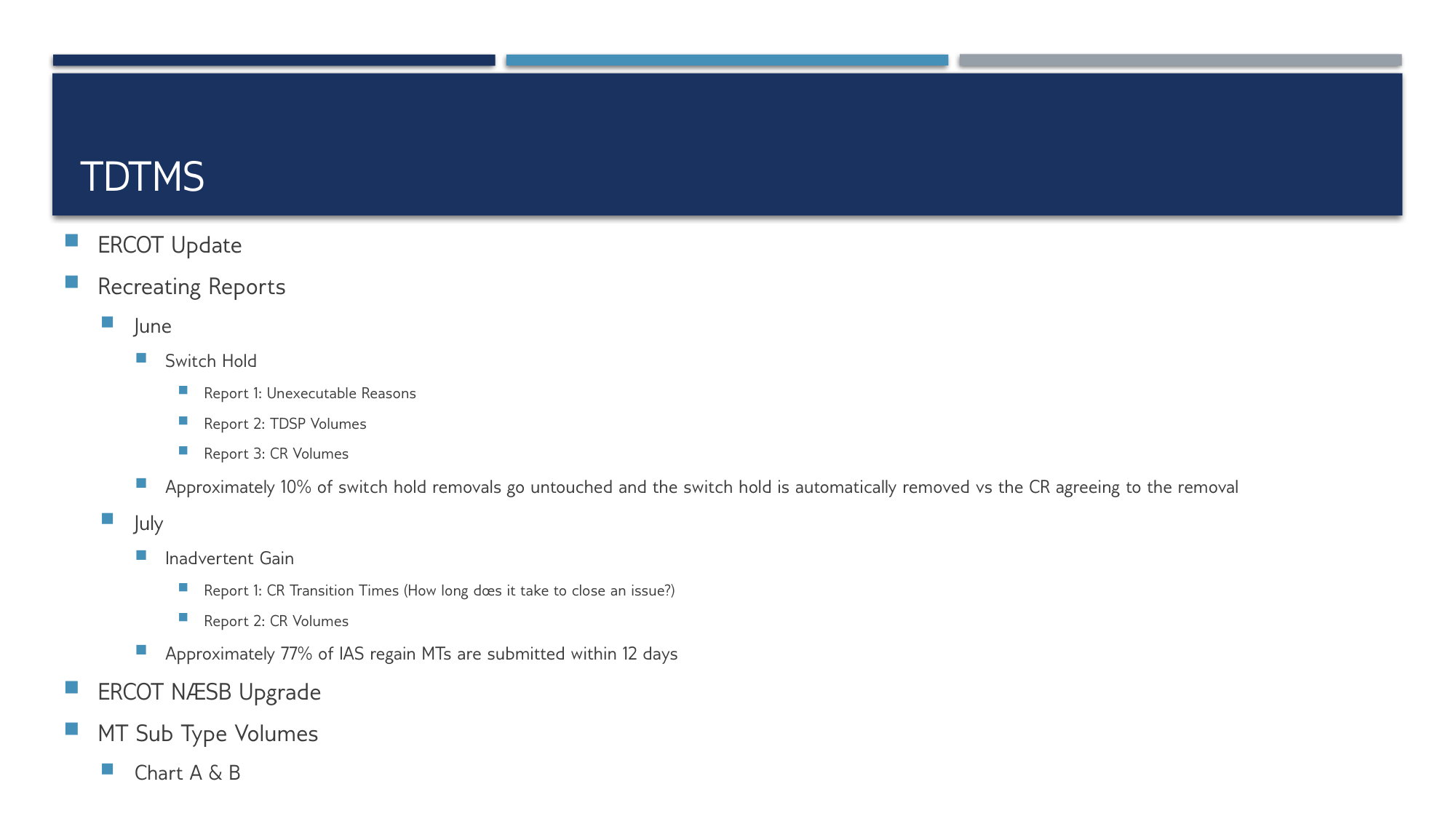

# TDTMS
ERCOT Update
Recreating Reports
June
Switch Hold
Report 1: Unexecutable Reasons
Report 2: TDSP Volumes
Report 3: CR Volumes
Approximately 10% of switch hold removals go untouched and the switch hold is automatically removed vs the CR agreeing to the removal
July
Inadvertent Gain
Report 1: CR Transition Times (How long does it take to close an issue?)
Report 2: CR Volumes
Approximately 77% of IAS regain MTs are submitted within 12 days
ERCOT NAESB Upgrade
MT Sub Type Volumes
Chart A & B